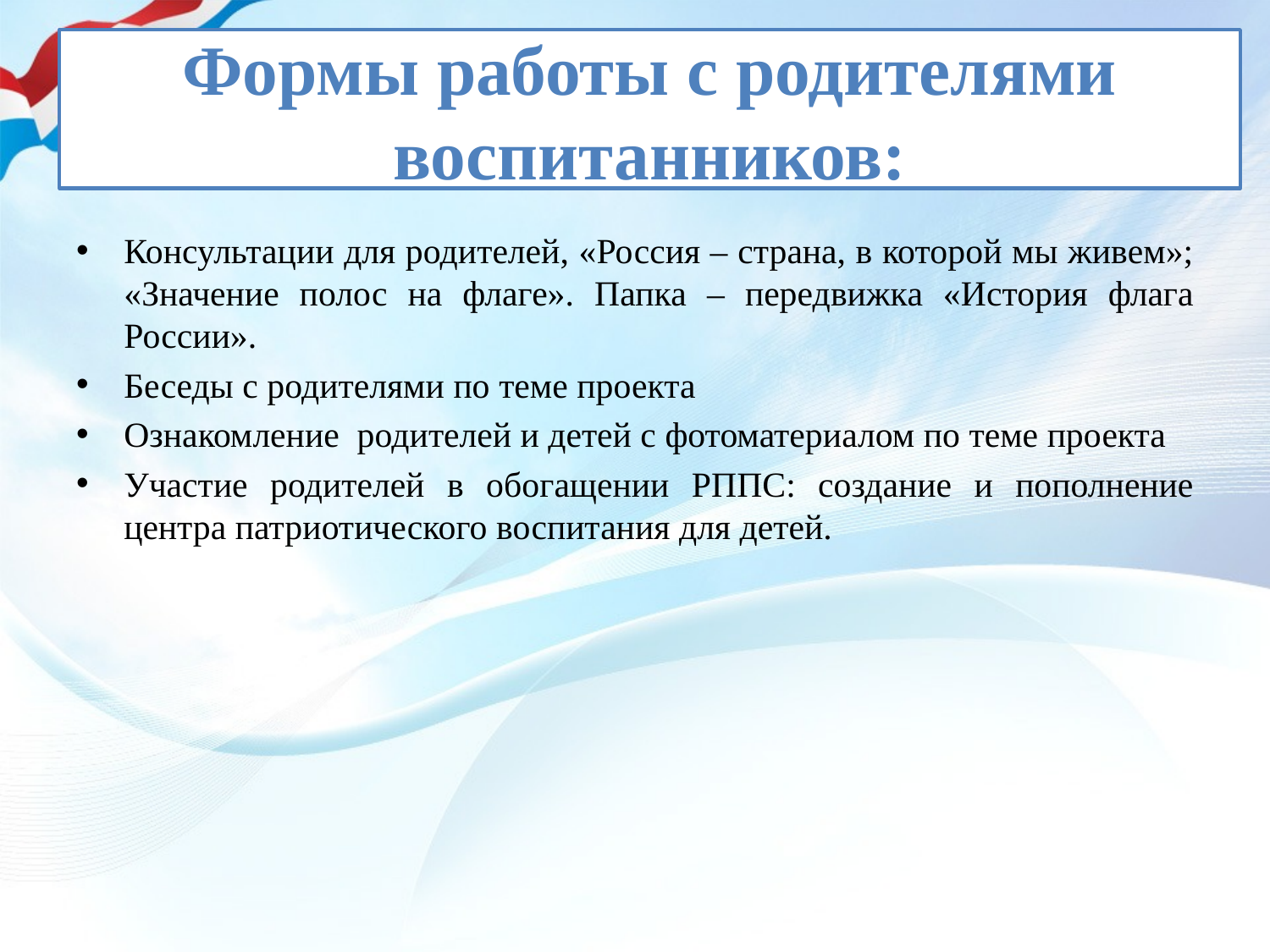

# Формы работы с родителями воспитанников:
Консультации для родителей, «Россия – страна, в которой мы живем»; «Значение полос на флаге». Папка – передвижка «История флага России».
Беседы с родителями по теме проекта
Ознакомление  родителей и детей с фотоматериалом по теме проекта
Участие родителей в обогащении РППС: создание и пополнение центра патриотического воспитания для детей.